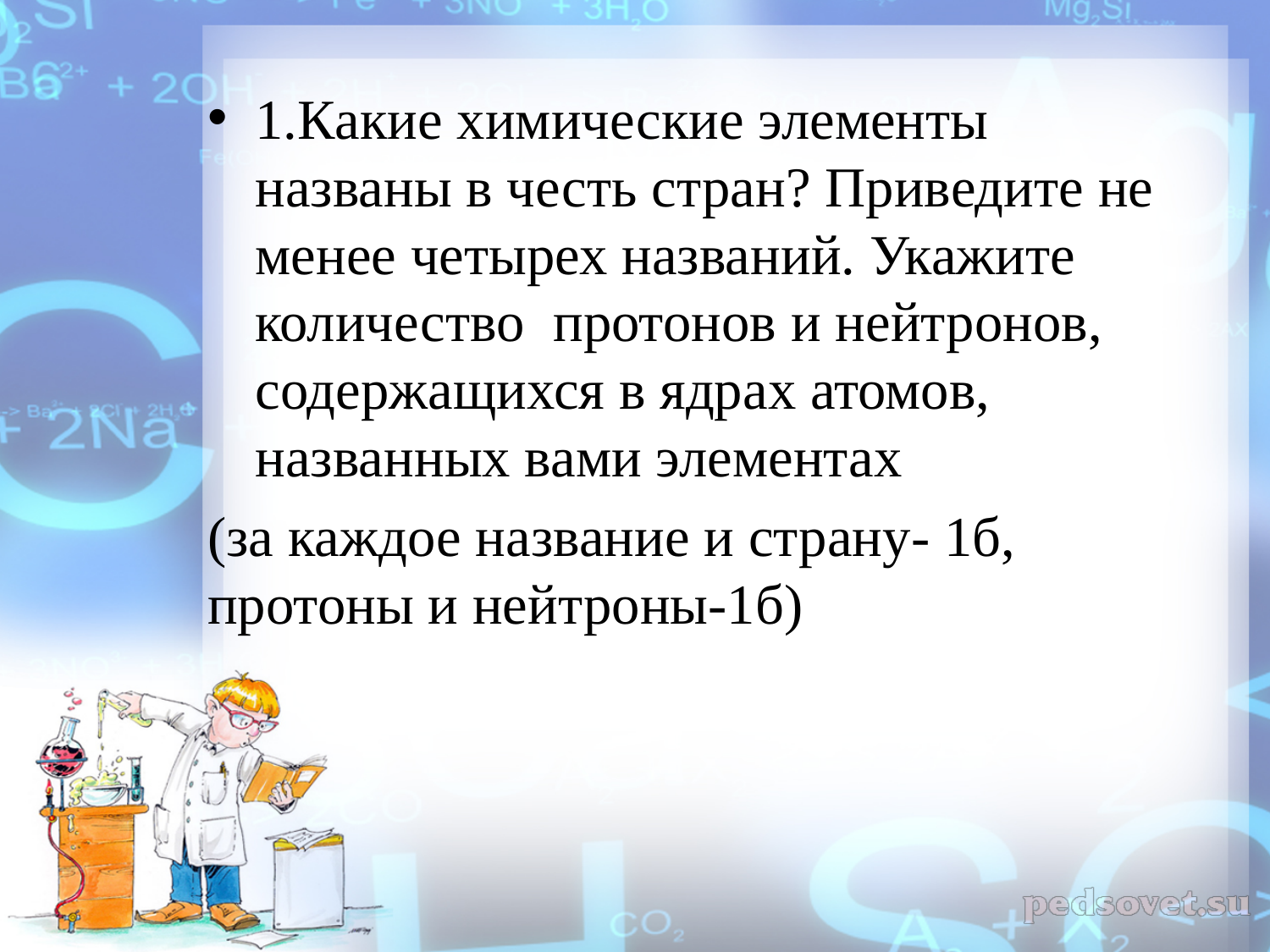

1.Какие химические элементы названы в честь стран? Приведите не менее четырех названий. Укажите количество  протонов и нейтронов, содержащихся в ядрах атомов, названных вами элементах
(за каждое название и страну- 1б, протоны и нейтроны-1б)